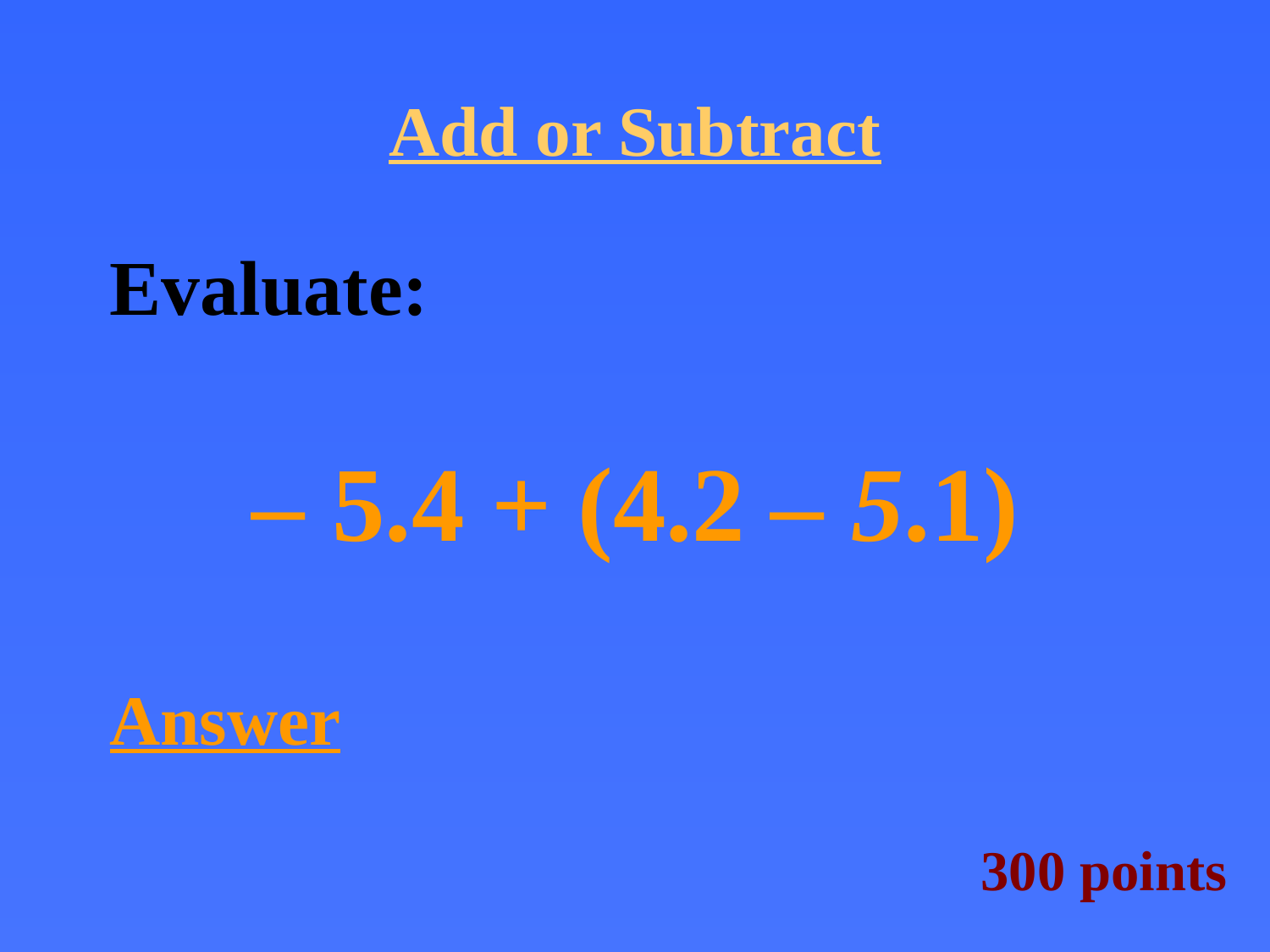

# Add or Subtract
Evaluate:

– 5.4 + (4.2 – 5.1)

Answer
300 points